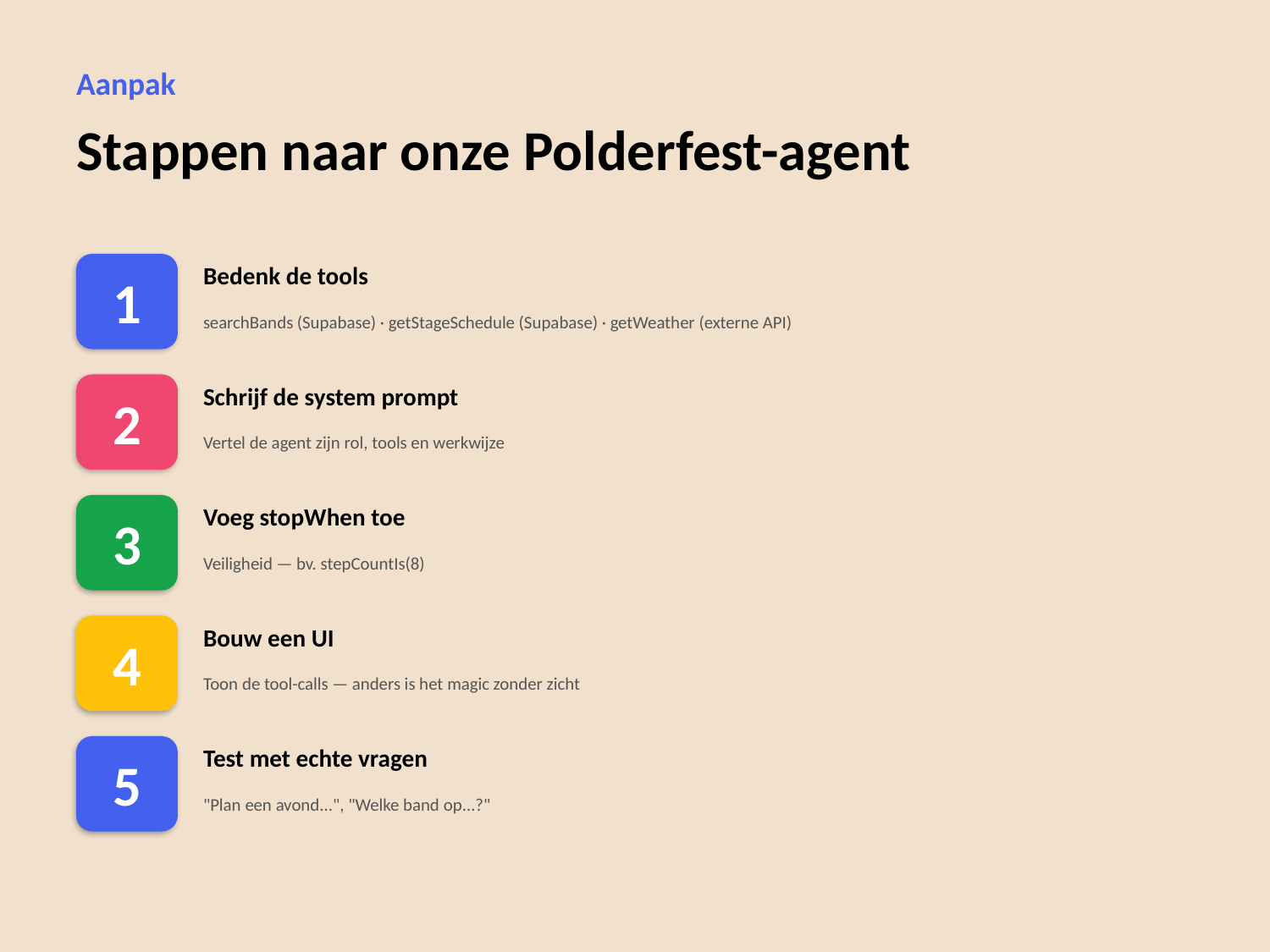

Aanpak
Stappen naar onze Polderfest-agent

1
Bedenk de tools
searchBands (Supabase) · getStageSchedule (Supabase) · getWeather (externe API)

2
Schrijf de system prompt
Vertel de agent zijn rol, tools en werkwijze

3
Voeg stopWhen toe
Veiligheid — bv. stepCountIs(8)

4
Bouw een UI
Toon de tool-calls — anders is het magic zonder zicht

5
Test met echte vragen
"Plan een avond...", "Welke band op...?"